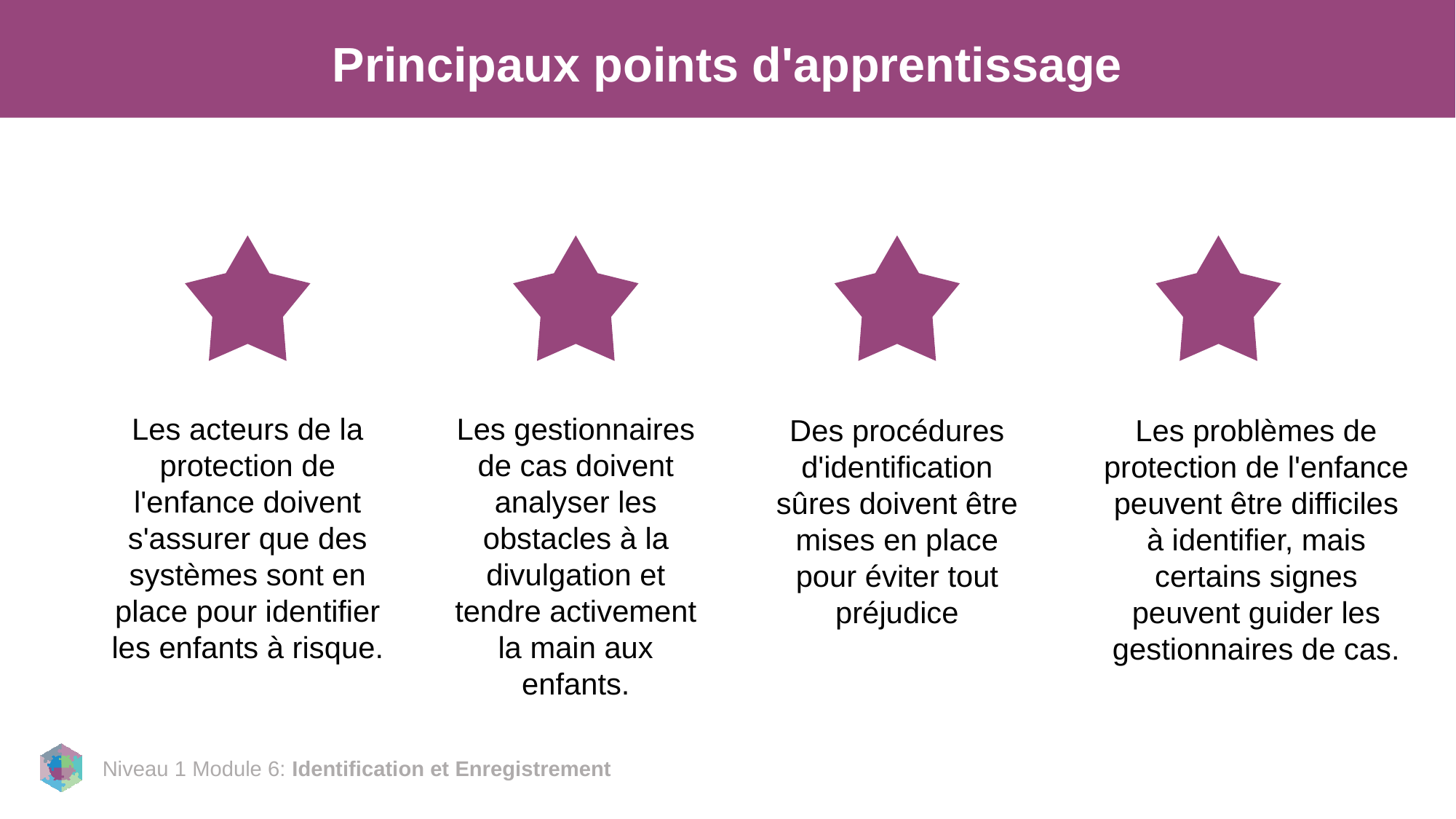

# Principaux points d'apprentissage

Les acteurs de la protection de l'enfance doivent s'assurer que des systèmes sont en place pour identifier les enfants à risque.
Les gestionnaires de cas doivent analyser les obstacles à la divulgation et tendre activement la main aux enfants.
Des procédures d'identification sûres doivent être mises en place pour éviter tout préjudice
Les problèmes de protection de l'enfance peuvent être difficiles à identifier, mais certains signes peuvent guider les gestionnaires de cas.